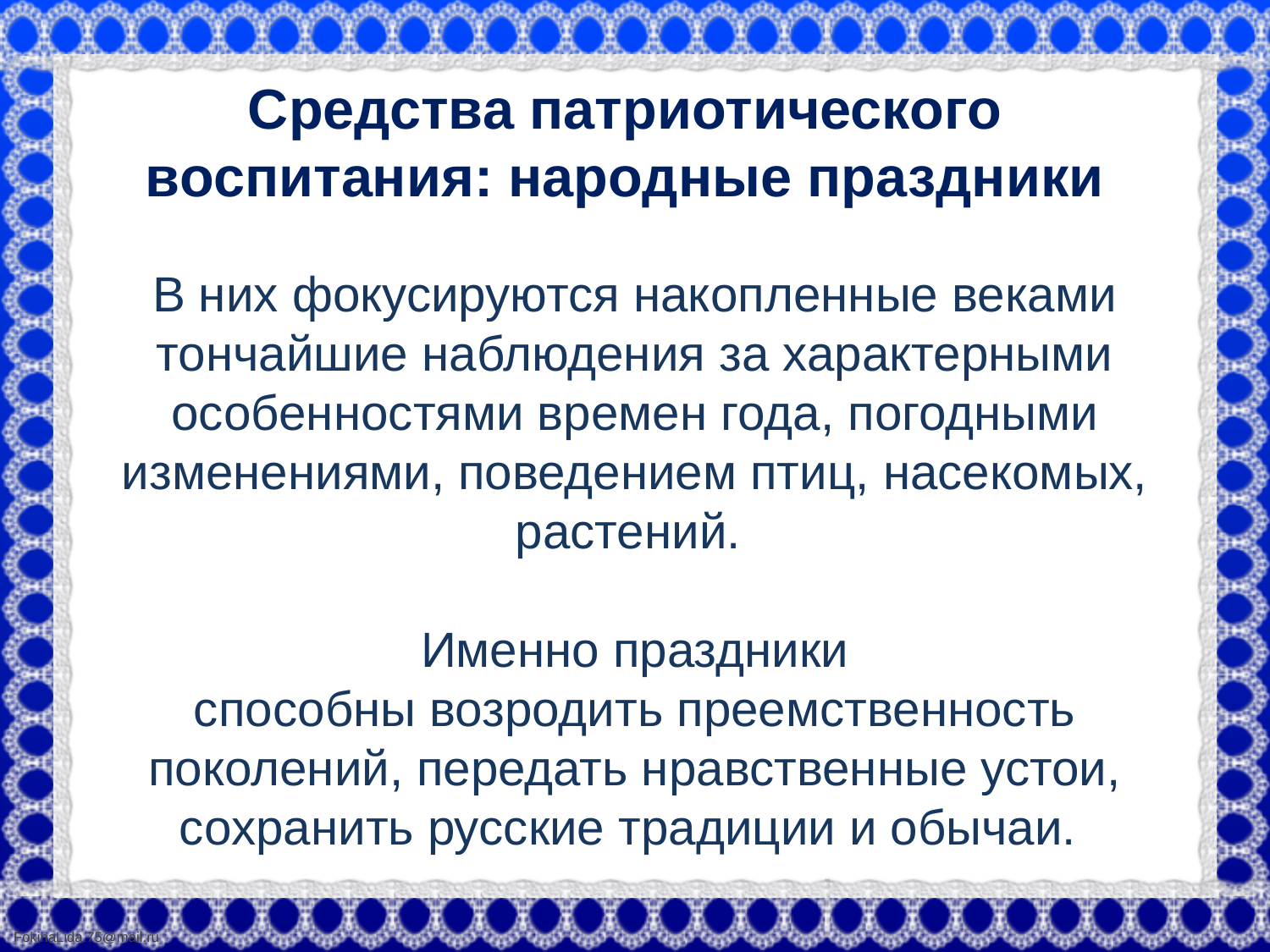

Средства патриотического воспитания: народные праздники

В них фокусируются накопленные веками тончайшие наблюдения за характерными особенностями времен года, погодными изменениями, поведением птиц, насекомых, растений.

Именно праздники способны возродить преемственность поколений, передать нравственные устои, сохранить русские традиции и обычаи.